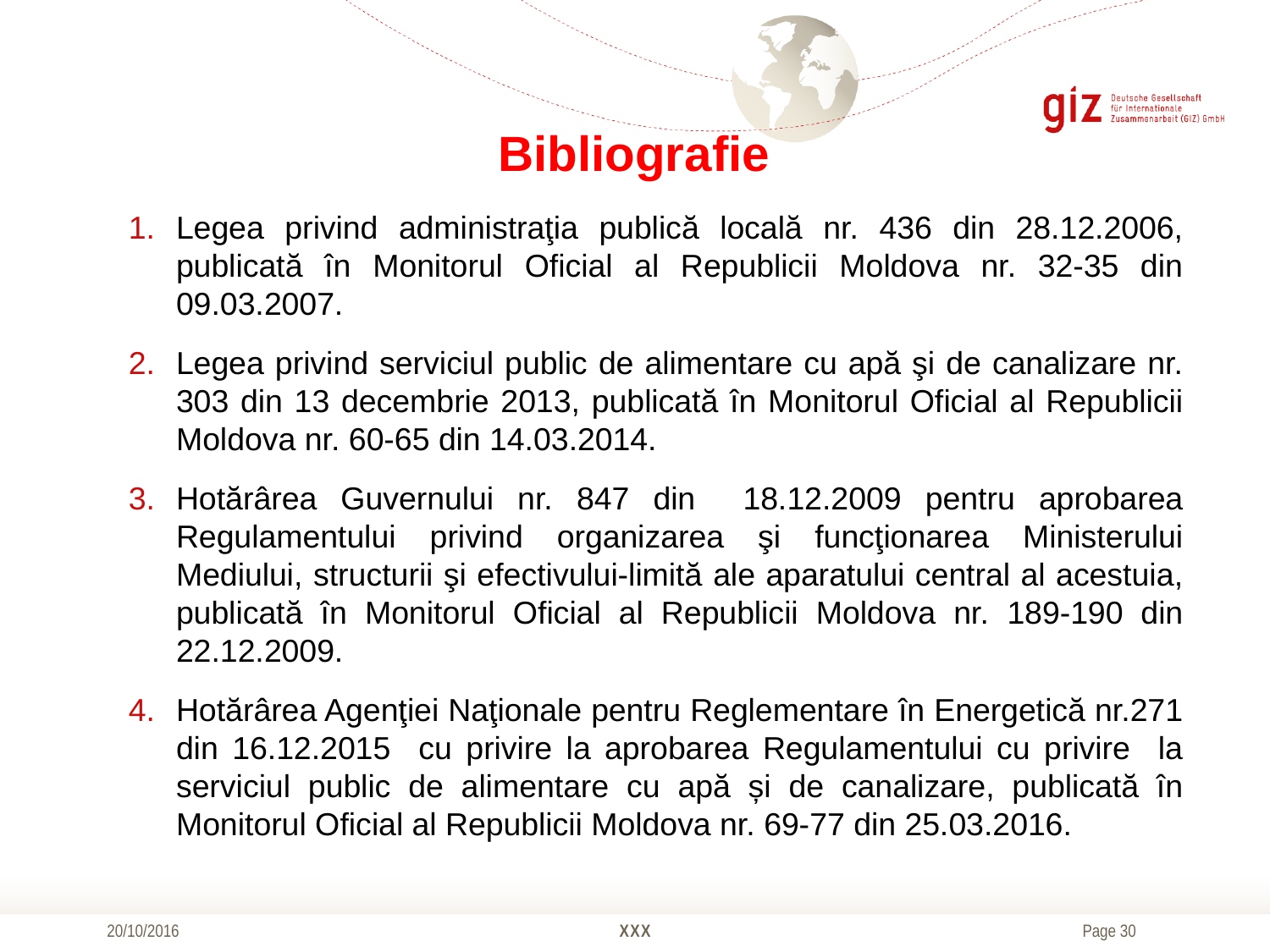

# Bibliografie
Legea privind administraţia publică locală nr. 436 din 28.12.2006, publicată în Monitorul Oficial al Republicii Moldova nr. 32-35 din 09.03.2007.
Legea privind serviciul public de alimentare cu apă şi de canalizare nr. 303 din 13 decembrie 2013, publicată în Monitorul Oficial al Republicii Moldova nr. 60-65 din 14.03.2014.
Hotărârea Guvernului nr. 847 din  18.12.2009 pentru aprobarea Regulamentului privind organizarea şi funcţionarea Ministerului Mediului, structurii şi efectivului-limită ale aparatului central al acestuia, publicată în Monitorul Oficial al Republicii Moldova nr. 189-190 din 22.12.2009.
Hotărârea Agenţiei Naţionale pentru Reglementare în Energetică nr.271 din 16.12.2015  cu privire la aprobarea Regulamentului cu privire  la serviciul public de alimentare cu apă și de canalizare, publicată în Monitorul Oficial al Republicii Moldova nr. 69-77 din 25.03.2016.

20/10/2016
XXX